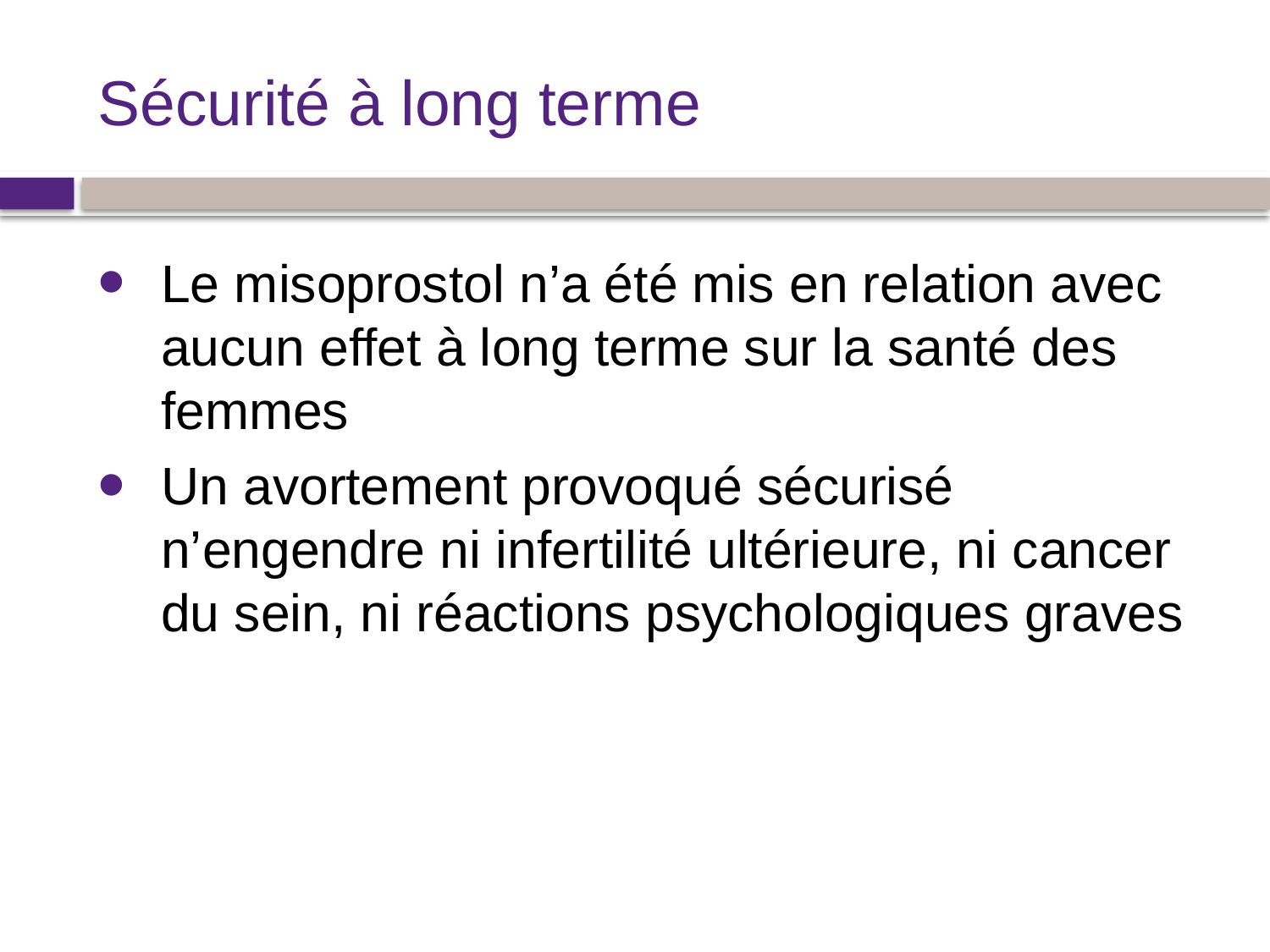

# Sécurité à long terme
Le misoprostol n’a été mis en relation avec aucun effet à long terme sur la santé des femmes
Un avortement provoqué sécurisé n’engendre ni infertilité ultérieure, ni cancer du sein, ni réactions psychologiques graves